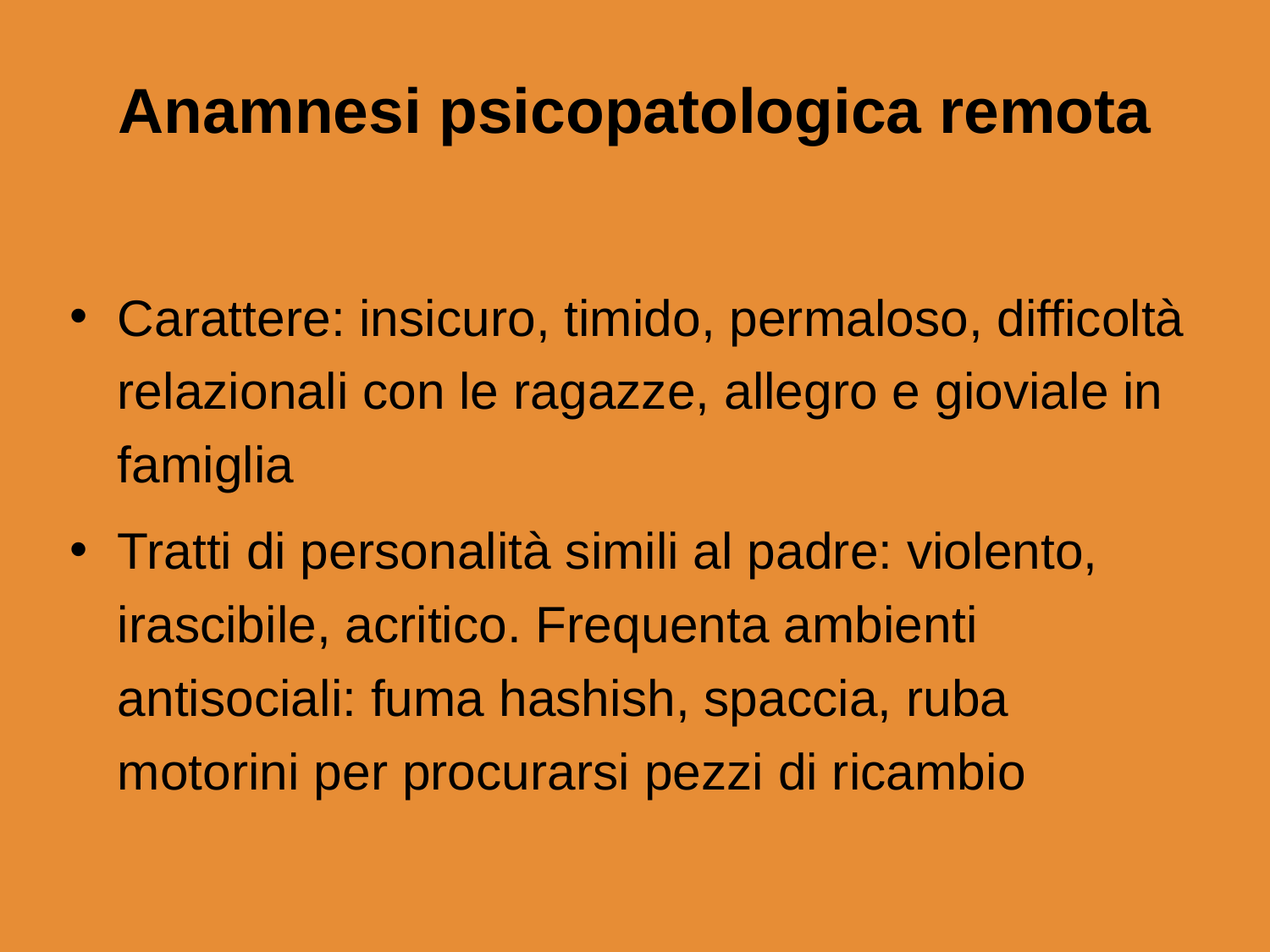

# Anamnesi psicopatologica remota
Carattere: insicuro, timido, permaloso, difficoltà relazionali con le ragazze, allegro e gioviale in famiglia
Tratti di personalità simili al padre: violento, irascibile, acritico. Frequenta ambienti antisociali: fuma hashish, spaccia, ruba motorini per procurarsi pezzi di ricambio